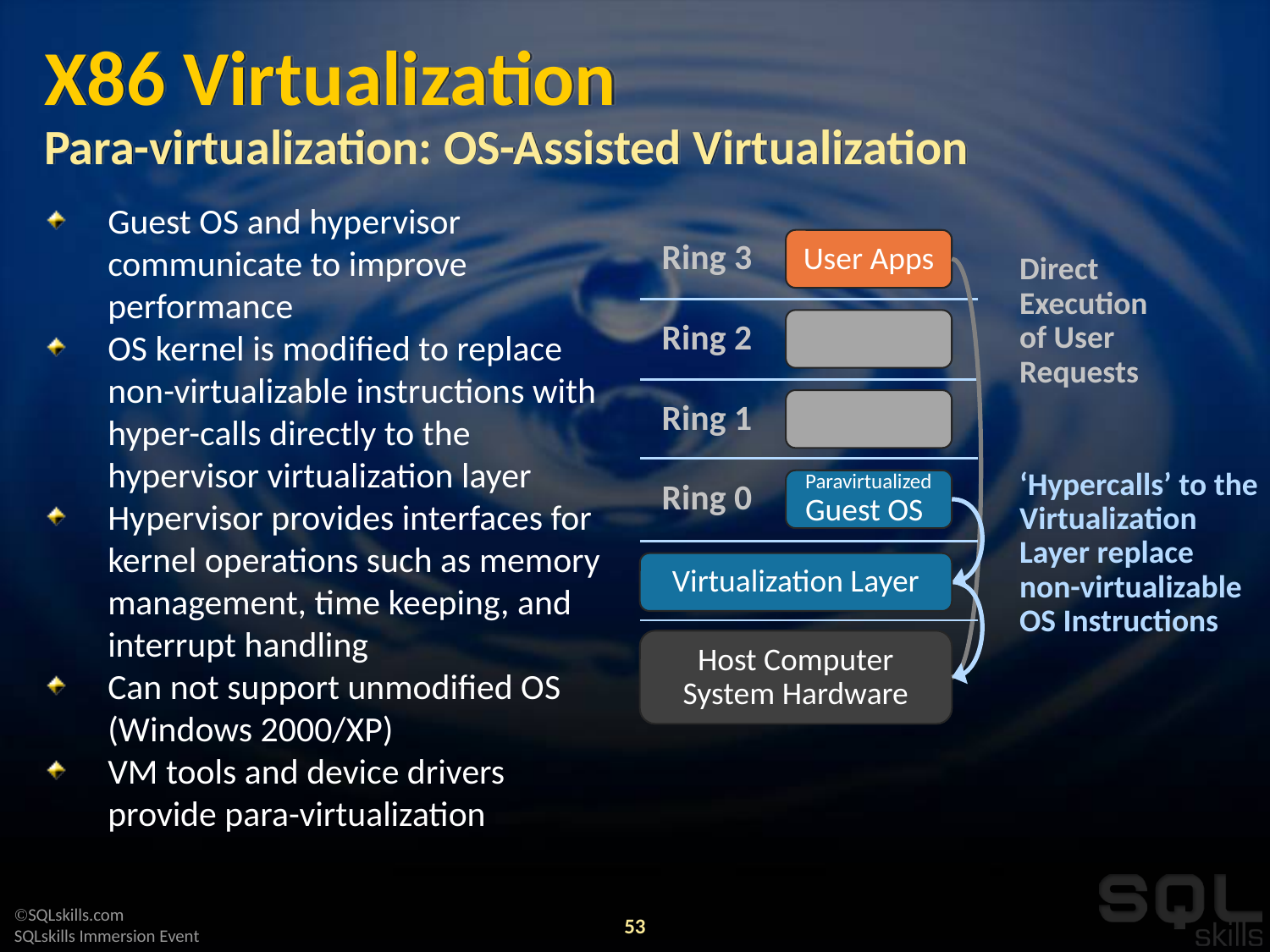

# X86 Virtualization Para-virtualization: OS-Assisted Virtualization
Guest OS and hypervisor communicate to improve performance
OS kernel is modified to replace non-virtualizable instructions with hyper-calls directly to the hypervisor virtualization layer
Hypervisor provides interfaces for kernel operations such as memory management, time keeping, and interrupt handling
Can not support unmodified OS (Windows 2000/XP)
VM tools and device drivers provide para-virtualization
Direct Execution of User Requests
User Apps
Ring 3

Ring 2

Ring 1
‘Hypercalls’ to the Virtualization Layer replace
non-virtualizable OS Instructions
Paravirtualized
Guest OS
Ring 0
Virtualization Layer
Host Computer System Hardware
53